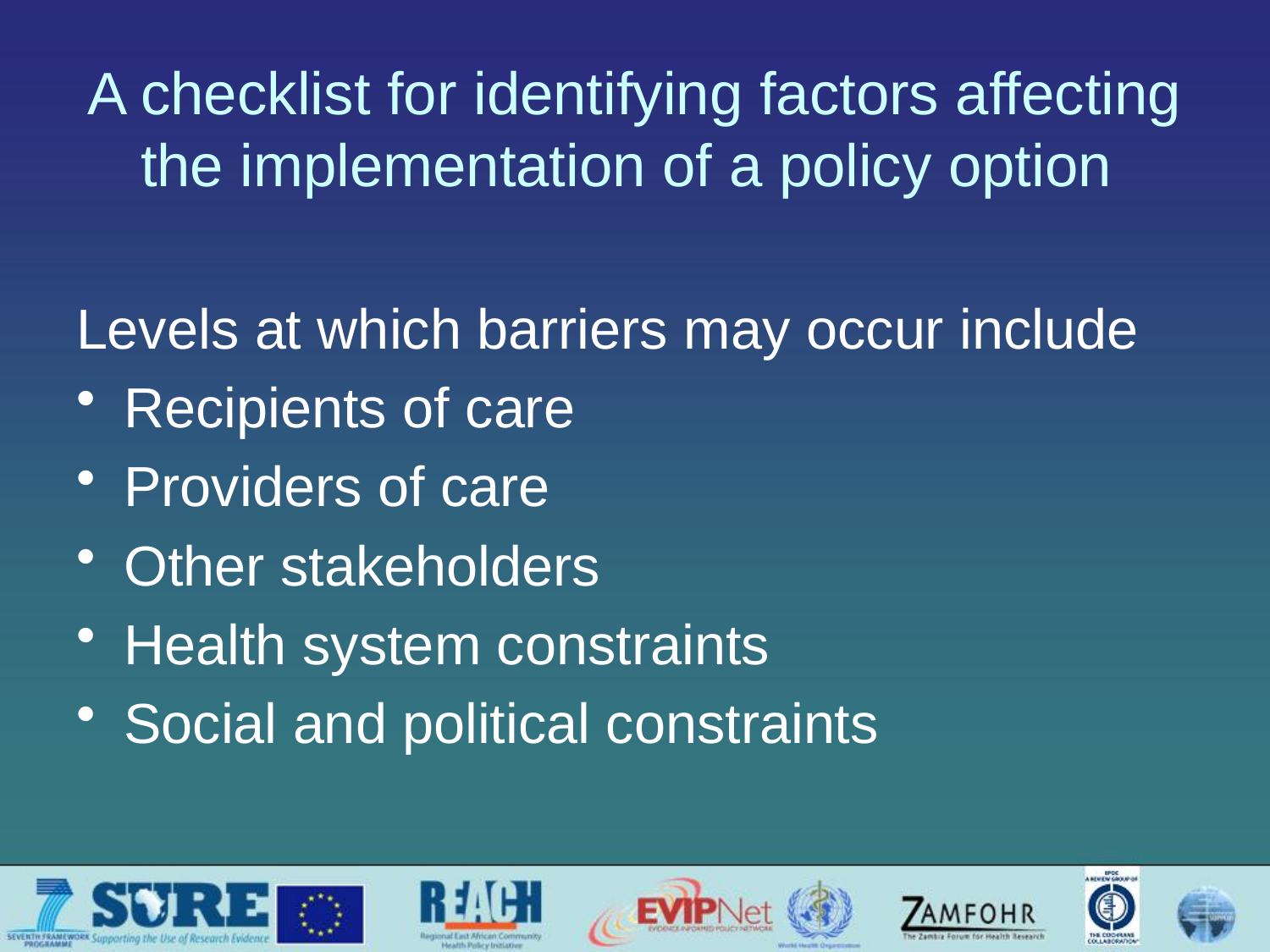

# A checklist for identifying factors affecting the implementation of a policy option
Levels at which barriers may occur include
Recipients of care
Providers of care
Other stakeholders
Health system constraints
Social and political constraints